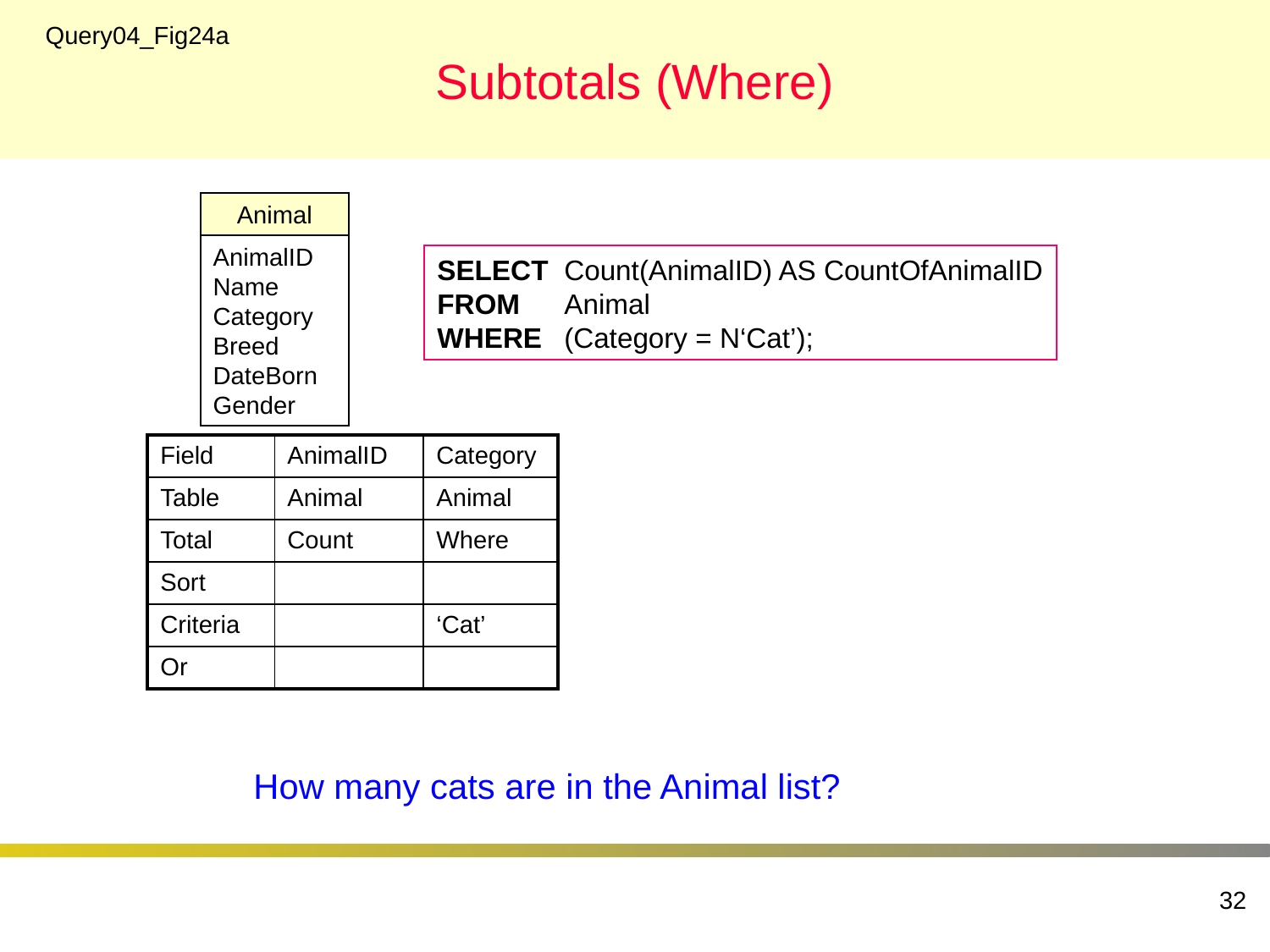

# Subtotals (Where)
Query04_Fig24a
Animal
AnimalID
Name
Category
Breed
DateBorn
Gender
SELECT	Count(AnimalID) AS CountOfAnimalID
FROM	Animal
WHERE	(Category = N‘Cat’);
| Field | AnimalID | Category |
| --- | --- | --- |
| Table | Animal | Animal |
| Total | Count | Where |
| Sort |  |  |
| Criteria |  | ‘Cat’ |
| Or |  |  |
How many cats are in the Animal list?
32